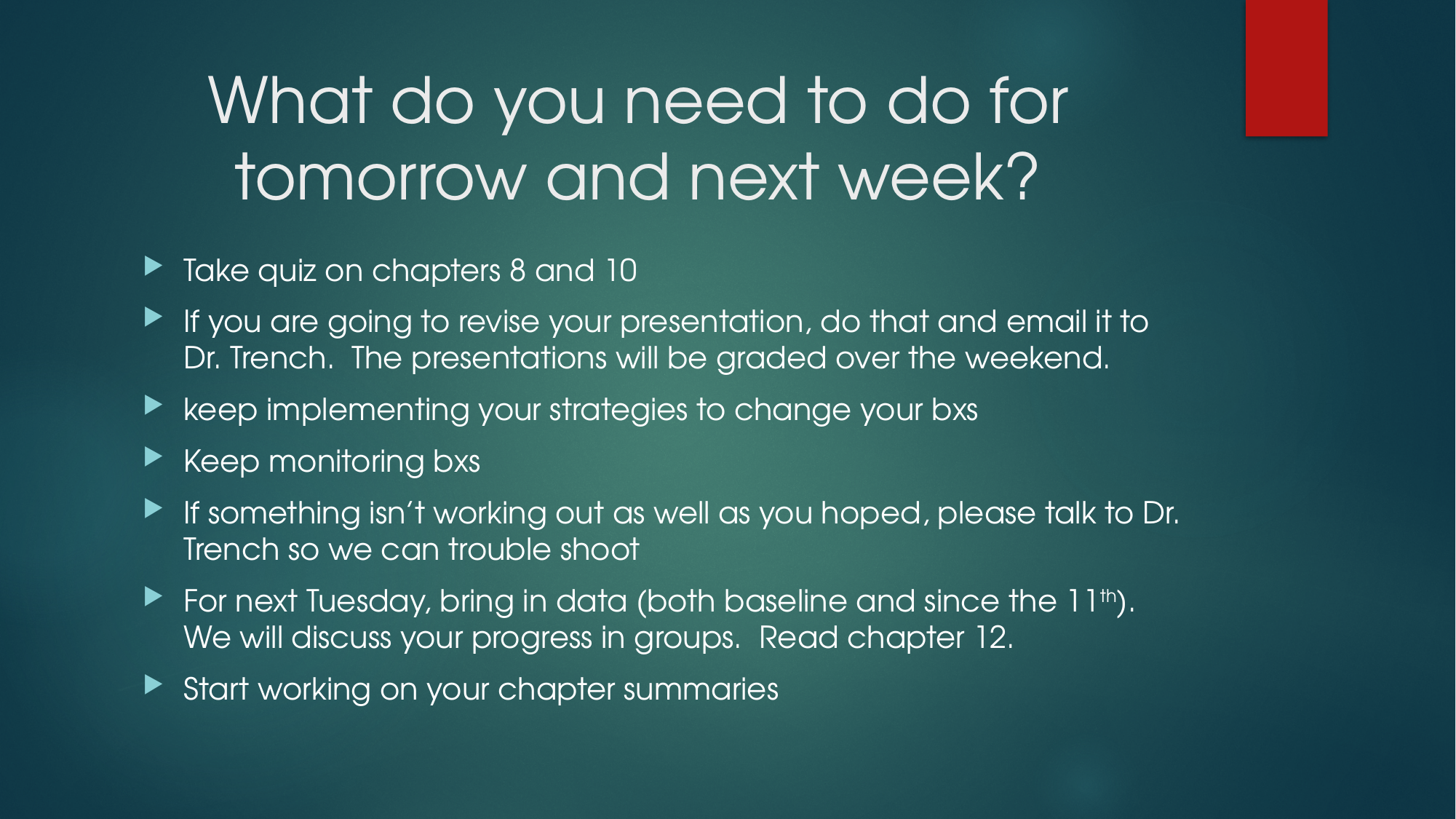

# What do you need to do for tomorrow and next week?
Take quiz on chapters 8 and 10
If you are going to revise your presentation, do that and email it to Dr. Trench.  The presentations will be graded over the weekend.
keep implementing your strategies to change your bxs
Keep monitoring bxs
If something isn’t working out as well as you hoped, please talk to Dr. Trench so we can trouble shoot
For next Tuesday, bring in data (both baseline and since the 11th).  We will discuss your progress in groups.  Read chapter 12.
Start working on your chapter summaries